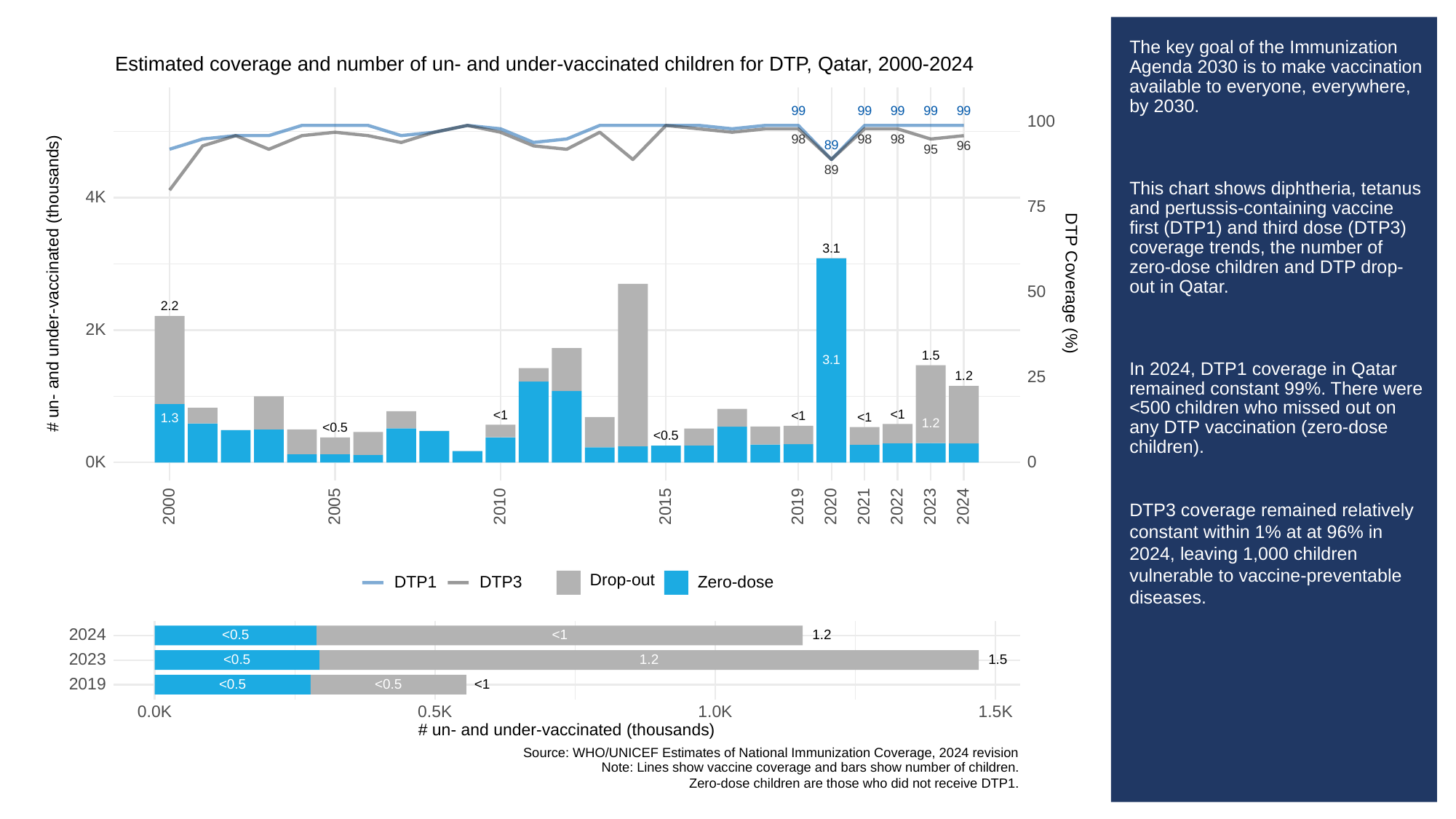

# The key goal of the Immunization Agenda 2030 is to make vaccination available to everyone, everywhere, by 2030.

This chart shows diphtheria, tetanus and pertussis-containing vaccine first (DTP1) and third dose (DTP3) coverage trends, the number of zero-dose children and DTP drop-out in Qatar.

In 2024, DTP1 coverage in Qatar remained constant 99%. There were <500 children who missed out on any DTP vaccination (zero-dose children).

DTP3 coverage remained relatively constant within 1% at at 96% in 2024, leaving 1,000 children vulnerable to vaccine-preventable diseases.

Estimated coverage and number of un- and under-vaccinated children for DTP, Qatar, 2000-2024

99
99
99
99
99
100

98
98
98
89
96
95
89
4K

75
3.1

# un- and under-vaccinated (thousands)
DTP Coverage (%)

50
2.2

2K

1.5
3.1

25
1.2

<1
<1

<1
<1
1.3

1.2
<0.5

<0.5

0K
0

2023
2000
2005
2010
2015
2019
2020
2021
2022
2024

Drop-out
DTP3
Zero-dose
DTP1

2024
<0.5
<1
1.2

2023
<0.5
1.5
1.2

2019
<0.5
<0.5
<1

0.0K
0.5K
1.0K
1.5K
# un- and under-vaccinated (thousands)
Source: WHO/UNICEF Estimates of National Immunization Coverage, 2024 revision
Note: Lines show vaccine coverage and bars show number of children.
Zero-dose children are those who did not receive DTP1.